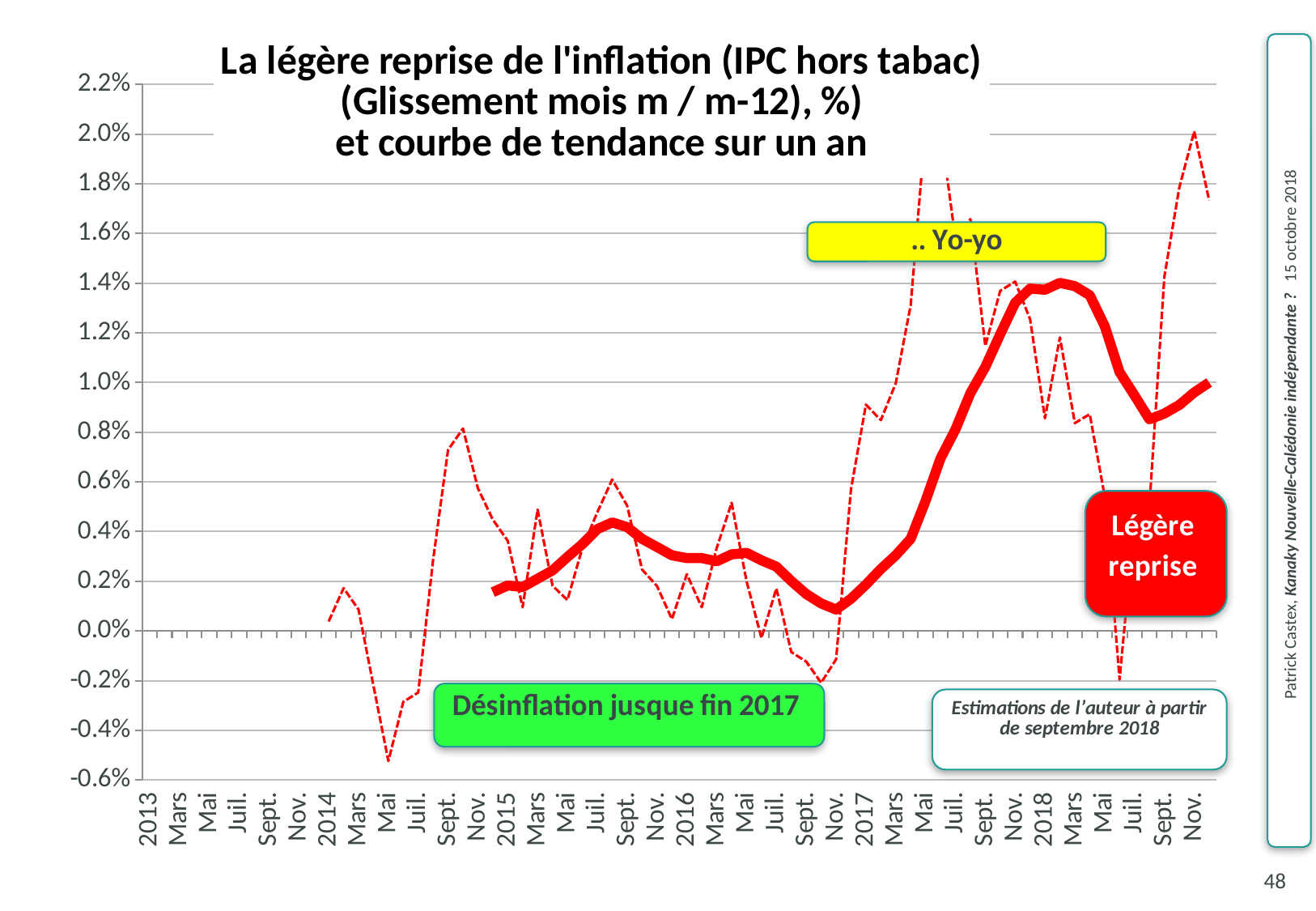

### Chart: La légère reprise de l'inflation (IPC hors tabac)
 (Glissement mois m / m-12), %)
et courbe de tendance sur un an

| Category | Inflation en gllssement sur un an |
|---|---|
| 2013 | None |
| Fév. | None |
| Mars | None |
| Avril | None |
| Mai | None |
| Juin | None |
| Juil. | None |
| Août | None |
| Sept. | None |
| Oct. | None |
| Nov. | None |
| Déc. | None |
| 2014 | 0.000381970970206424 |
| Fév. | 0.00172232322265797 |
| Mars | 0.000862316757688885 |
| Avril | -0.00219654283258519 |
| Mai | -0.00523510375023795 |
| Juin | -0.00285388127853892 |
| Juil. | -0.00247666222137555 |
| Août | 0.00286450873675159 |
| Sept. | 0.00728597449908919 |
| Oct. | 0.00814956855225324 |
| Nov. | 0.00573778330305075 |
| Déc. | 0.00448088473639041 |
| 2015 | 0.00362733867888498 |
| Fév. | 0.000955201069825273 |
| Mars | 0.00488225157955213 |
| Avril | 0.00181852986217446 |
| Mai | 0.0012439001052531 |
| Juin | 0.00333905743178797 |
| Juil. | 0.00477463712757831 |
| Août | 0.00609349709606777 |
| Sept. | 0.00504425621014559 |
| Oct. | 0.00247265810746544 |
| Nov. | 0.00180659883997336 |
| Déc. | 0.000474563401670513 |
| 2016 | 0.00228267072474786 |
| Fév. | 0.00095428953144383 |
| Mars | 0.00333428598647223 |
| Avril | 0.00515907136715388 |
| Mai | 0.00200688073394484 |
| Juin | -0.000285252448416817 |
| Juil. | 0.00171070138756901 |
| Août | -0.000851708148007946 |
| Sept. | -0.0012310606060606 |
| Oct. | -0.00208708851152639 |
| Nov. | -0.00113895216400917 |
| Déc. | 0.00569205957689034 |
| 2017 | 0.00910988802429302 |
| Fév. | 0.00848507960720757 |
| Mars | 0.00996961640714033 |
| Avril | 0.0131166238950671 |
| Mai | 0.0203147353361948 |
| Juin | 0.0202587026821381 |
| Juil. | 0.0157495256166982 |
| Août | 0.0165751089221444 |
| Sept. | 0.0114724566227364 |
| Oct. | 0.0136895142123776 |
| Nov. | 0.0140630938806539 |
| Déc. | 0.0125459862277144 |
| 2018 | 0.00855745721271384 |
| Fév. | 0.0118169786349027 |
| Mars | 0.00836702077653473 |
| Avril | 0.00872502110892204 |
| Mai | 0.00542157412600486 |
| Juin | -0.00195767689009041 |
| Juil. | 0.0044834672146461 |
| Août | 0.0050312121494458 |
| Sept. | 0.0142577113466173 |
| Oct. | 0.0178471447698048 |
| Nov. | 0.0201095232197326 |
| Déc. | 0.0173295843730863 |